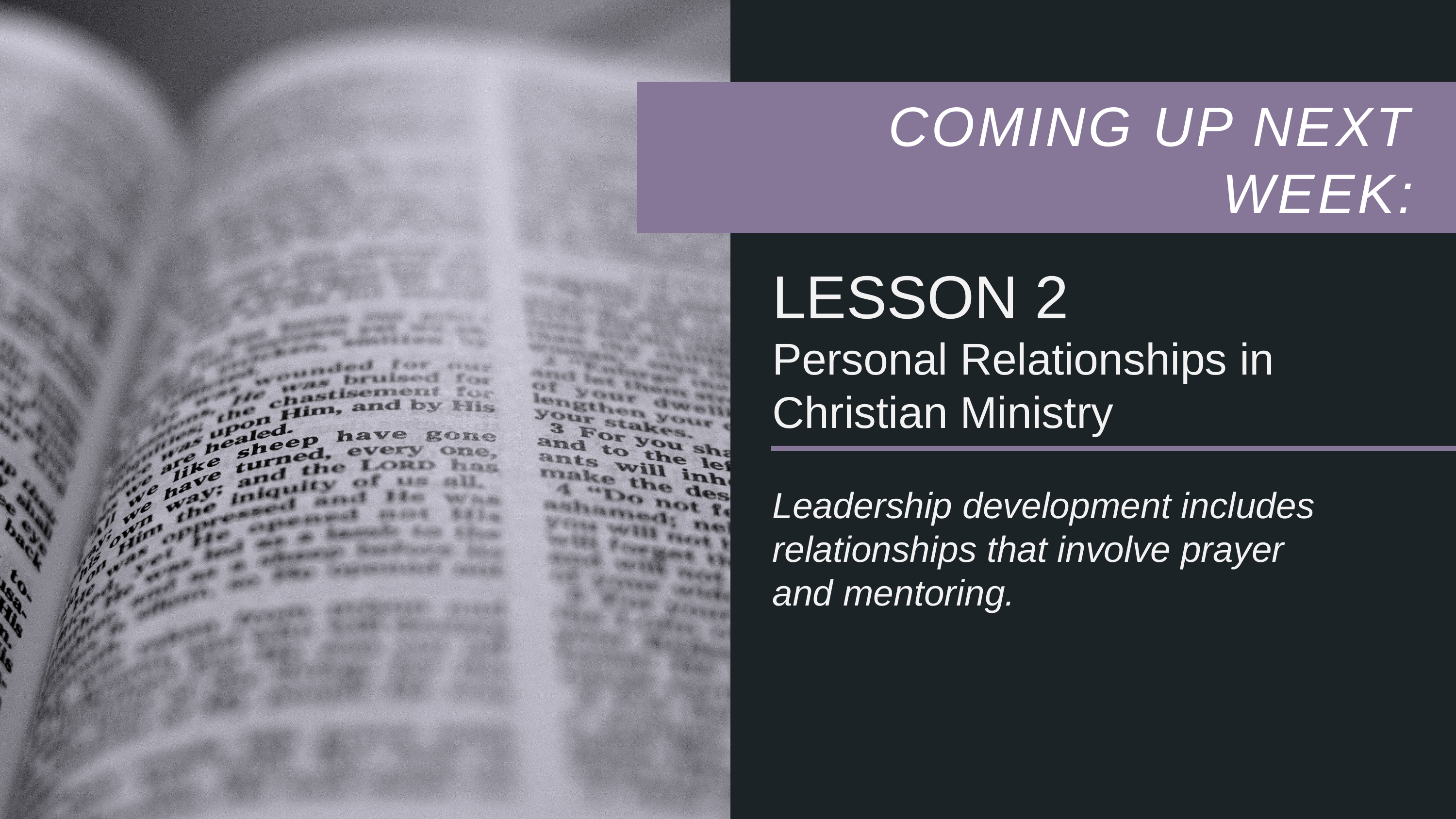

LESSON 2
Personal Relationships in Christian Ministry
Leadership development includes relationships that involve prayer
and mentoring.